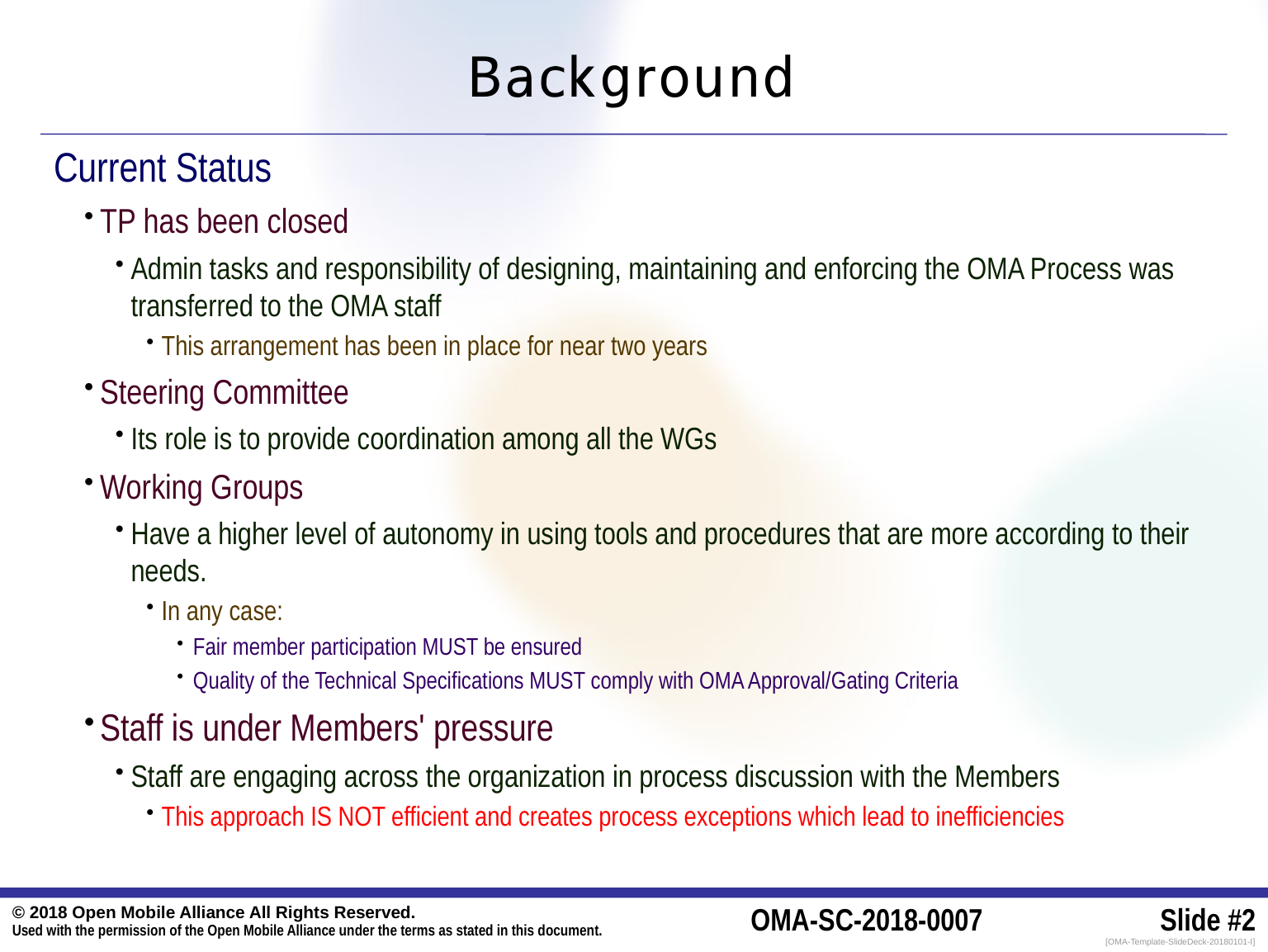

# Background
Current Status
TP has been closed
Admin tasks and responsibility of designing, maintaining and enforcing the OMA Process was transferred to the OMA staff
This arrangement has been in place for near two years
Steering Committee
Its role is to provide coordination among all the WGs
Working Groups
Have a higher level of autonomy in using tools and procedures that are more according to their needs.
In any case:
Fair member participation MUST be ensured
Quality of the Technical Specifications MUST comply with OMA Approval/Gating Criteria
Staff is under Members' pressure
Staff are engaging across the organization in process discussion with the Members
This approach IS NOT efficient and creates process exceptions which lead to inefficiencies